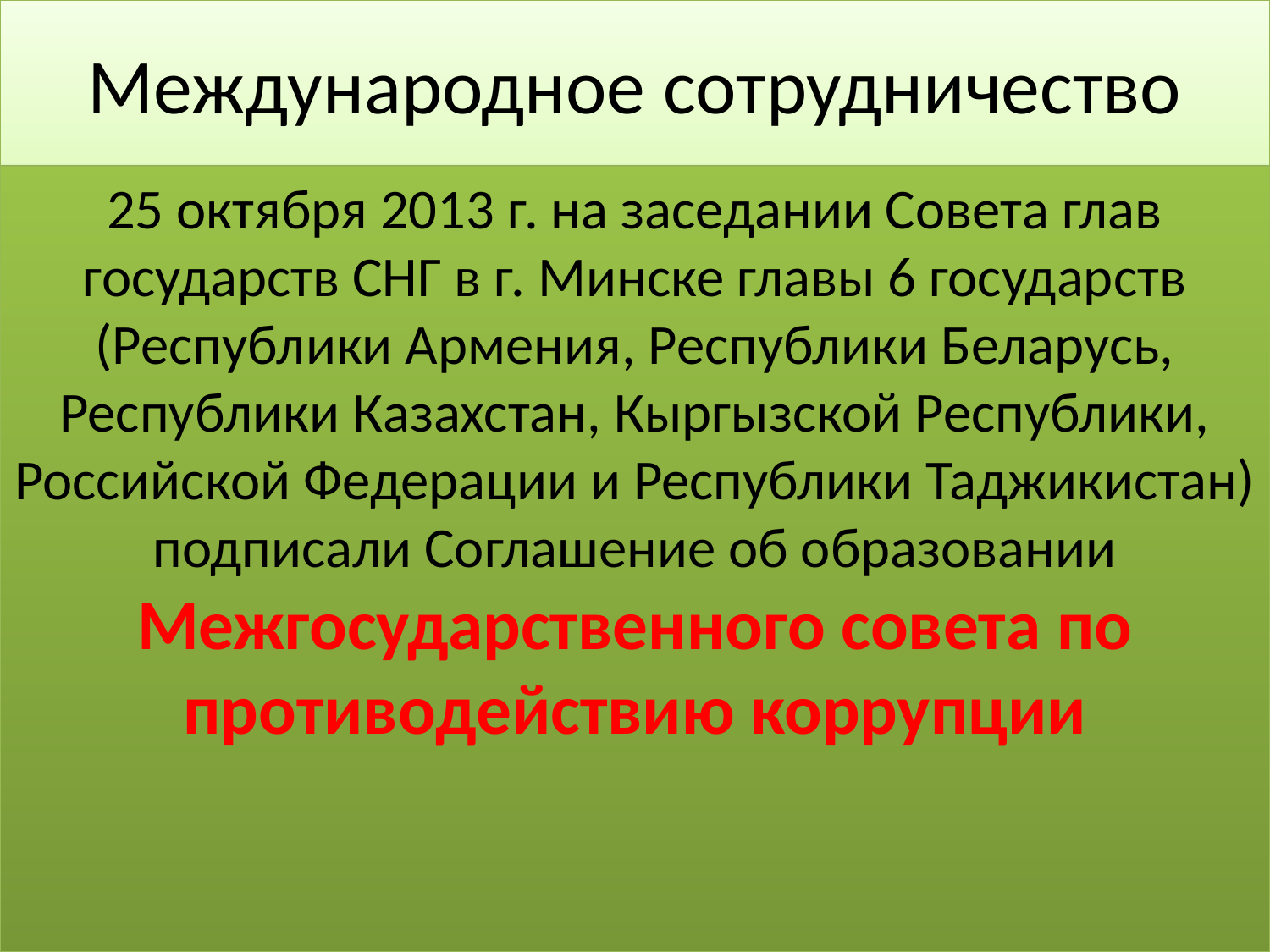

# Международное сотрудничество
25 октября 2013 г. на заседании Совета глав государств СНГ в г. Минске главы 6 государств (Республики Армения, Республики Беларусь, Республики Казахстан, Кыргызской Республики, Российской Федерации и Республики Таджикистан) подписали Соглашение об образовании Межгосударственного совета по противодействию коррупции
22